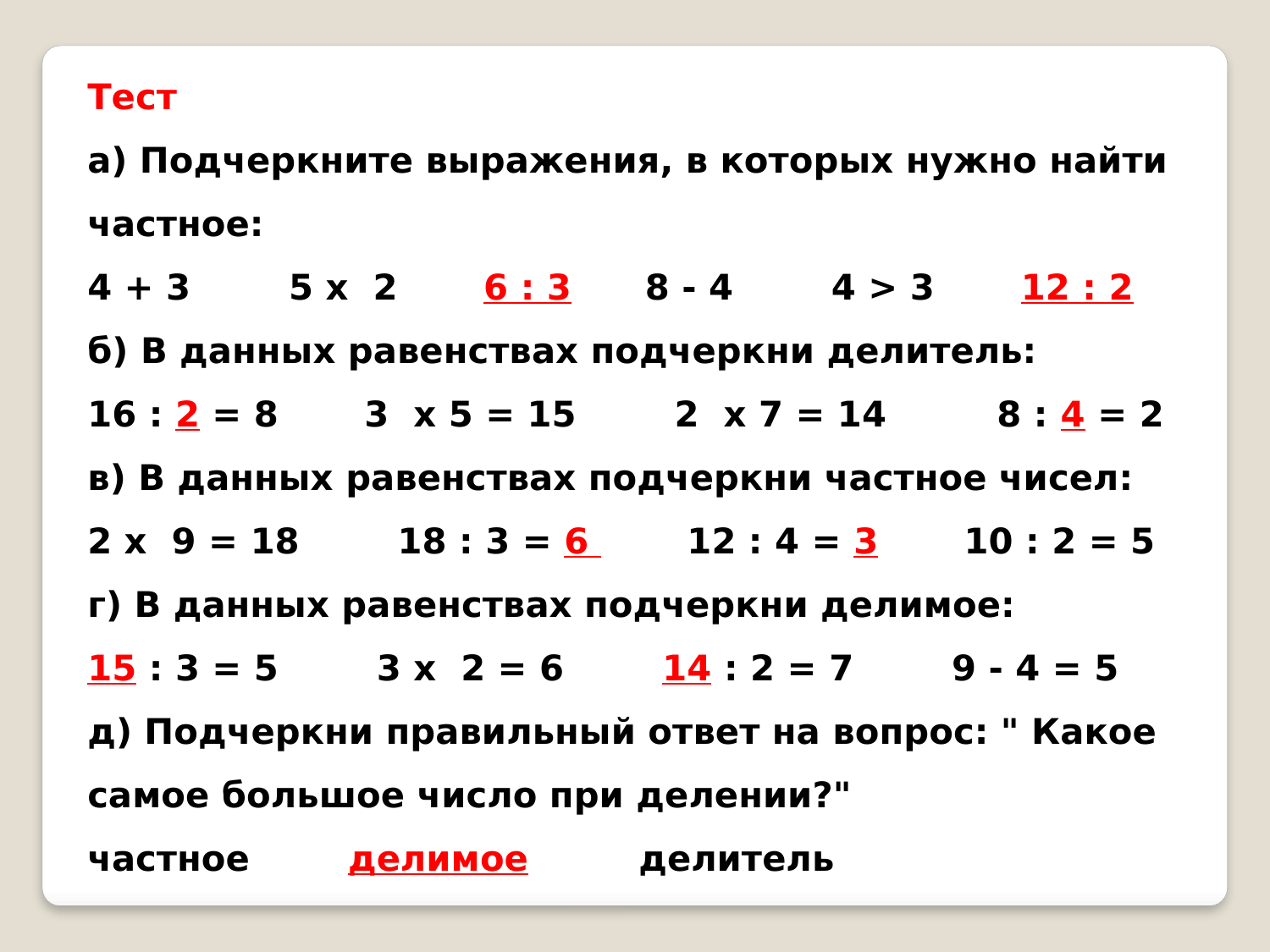

Тест
а) Подчеркните выражения, в которых нужно найти частное:
4 + 3        5 х  2       6 : 3      8 - 4        4 > 3       12 : 2
б) В данных равенствах подчеркни делитель:
16 : 2 = 8       3  х 5 = 15        2  х 7 = 14         8 : 4 = 2
в) В данных равенствах подчеркни частное чисел:
2 х  9 = 18        18 : 3 = 6        12 : 4 = 3       10 : 2 = 5
г) В данных равенствах подчеркни делимое:
15 : 3 = 5        3 х  2 = 6        14 : 2 = 7        9 - 4 = 5
д) Подчеркни правильный ответ на вопрос: " Какое самое большое число при делении?"
частное        делимое         делитель